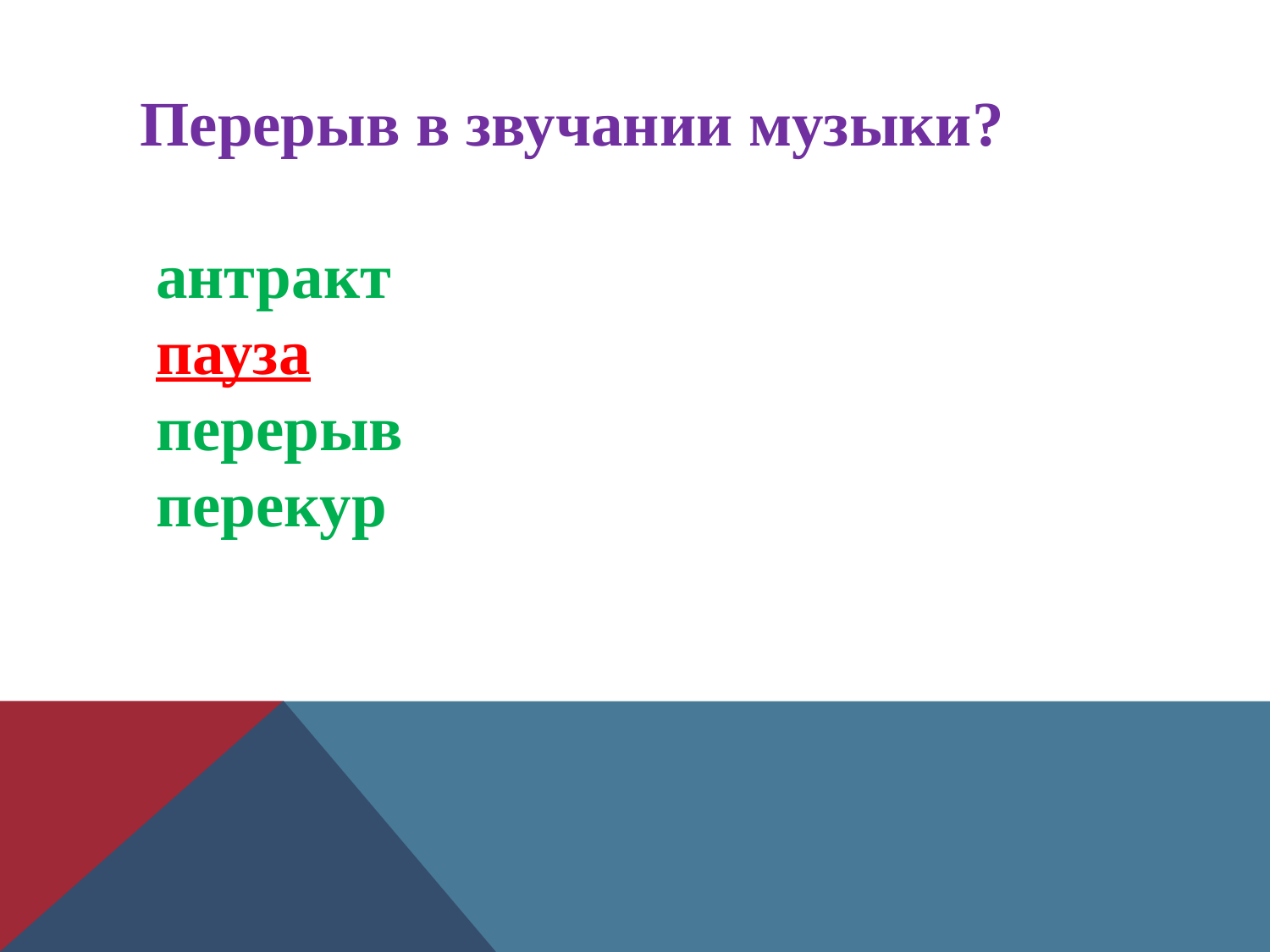

Перерыв в звучании музыки?

 антракт
 пауза
 перерыв
 перекур